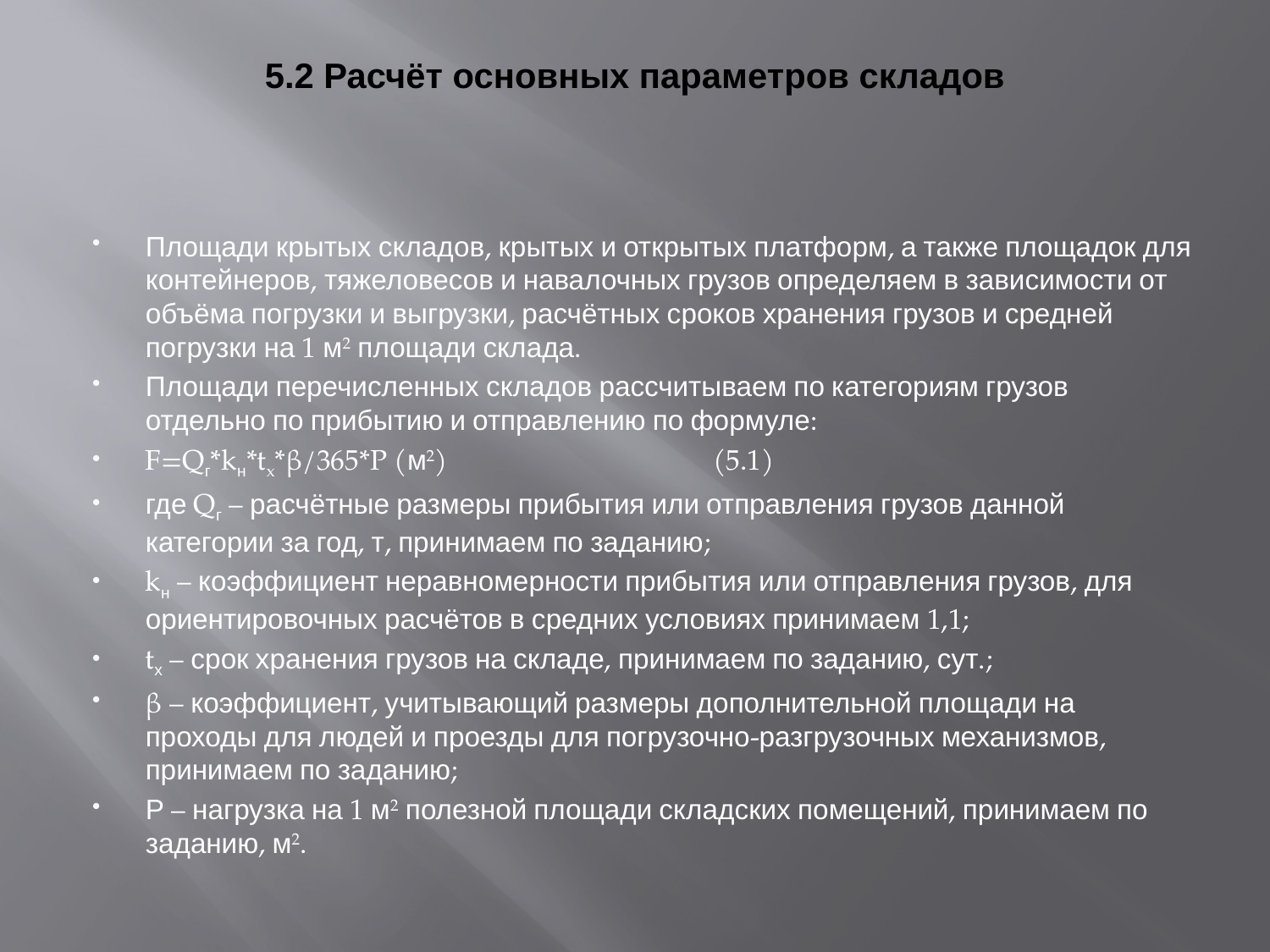

# 5.2 Расчёт основных параметров складов
Площади крытых складов, крытых и открытых платформ, а также площадок для контейнеров, тяжеловесов и навалочных грузов определяем в зависимости от объёма погрузки и выгрузки, расчётных сроков хранения грузов и средней погрузки на 1 м2 площади склада.
Площади перечисленных складов рассчитываем по категориям грузов отдельно по прибытию и отправлению по формуле:
F=Qг*kн*tx*β/365*P (м2)                                      (5.1)
где Qг – расчётные размеры прибытия или отправления грузов данной категории за год, т, принимаем по заданию;
kн – коэффициент неравномерности прибытия или отправления грузов, для ориентировочных расчётов в средних условиях принимаем 1,1;
tх – срок хранения грузов на складе, принимаем по заданию, сут.;
β – коэффициент, учитывающий размеры дополнительной площади на проходы для людей и проезды для погрузочно-разгрузочных механизмов, принимаем по заданию;
Р – нагрузка на 1 м2 полезной площади складских помещений, принимаем по заданию, м2.